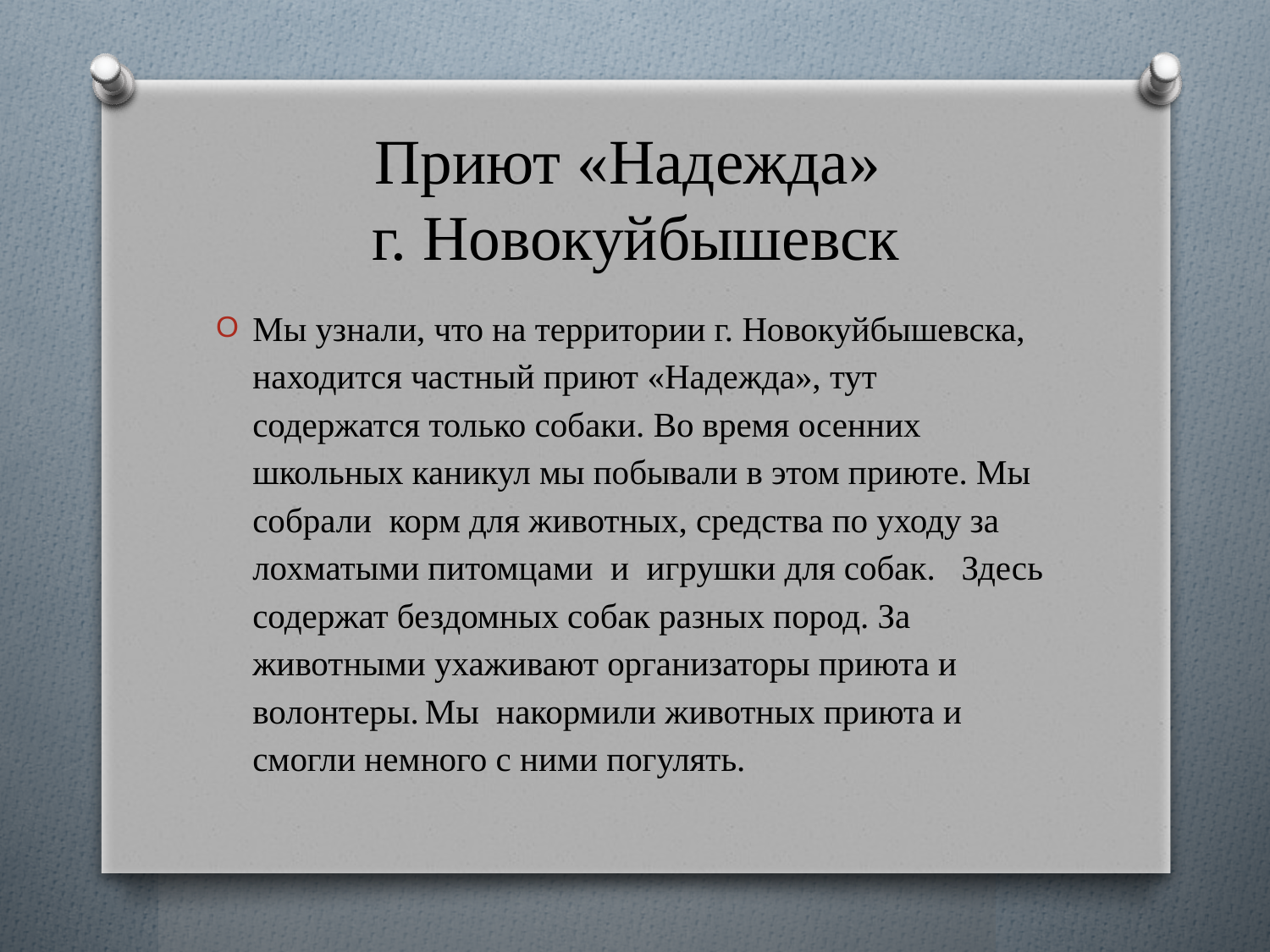

# Приют «Надежда» г. Новокуйбышевск
Мы узнали, что на территории г. Новокуйбышевска, находится частный приют «Надежда», тут  содержатся только собаки. Во время осенних школьных каникул мы побывали в этом приюте. Мы  собрали  корм для животных, средства по уходу за лохматыми питомцами  и  игрушки для собак.   Здесь содержат бездомных собак разных пород. За животными ухаживают организаторы приюта и  волонтеры. Мы  накормили животных приюта и смогли немного с ними погулять.